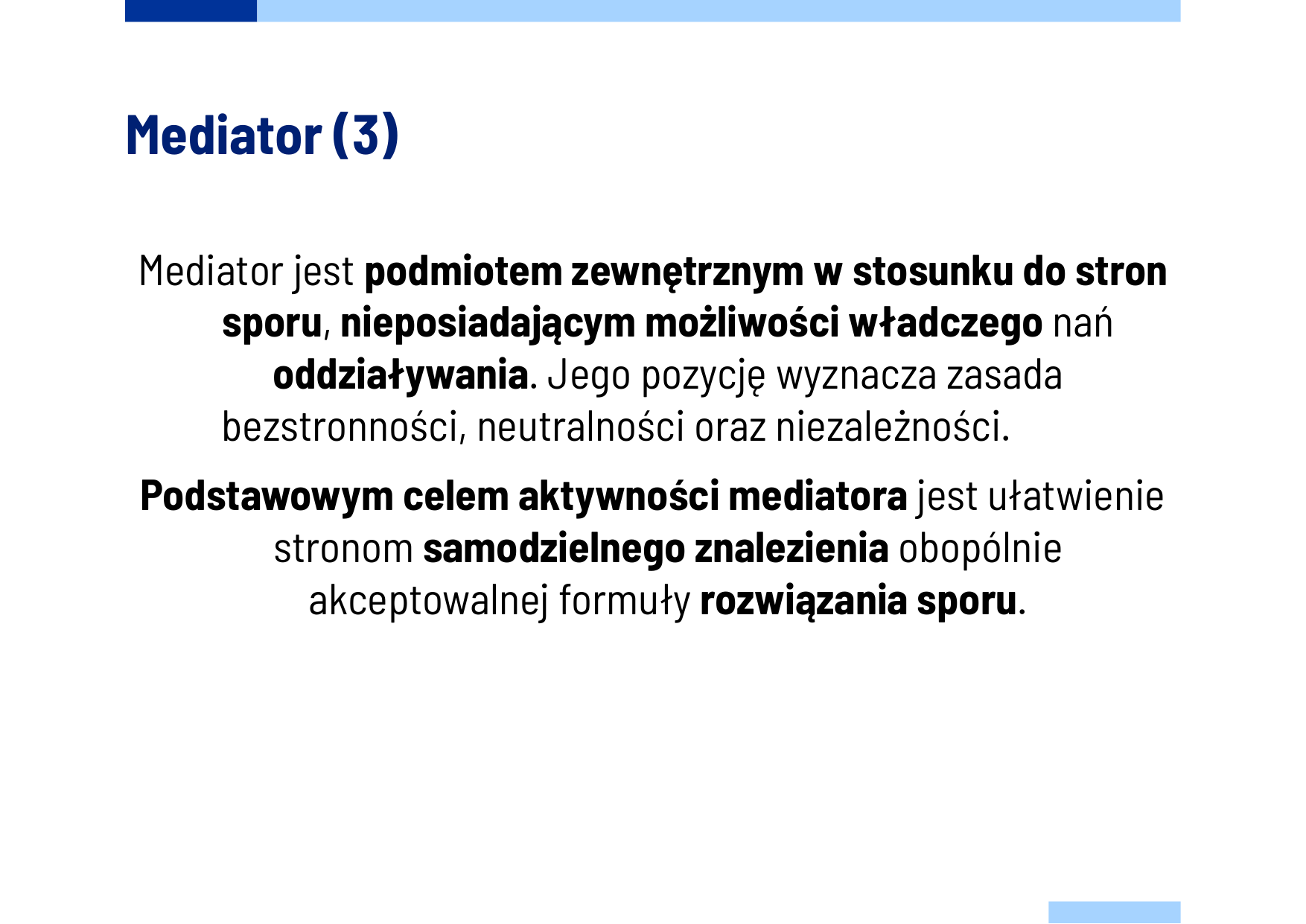

# Mediator (3)
Mediator jest podmiotem zewnętrznym w stosunku do stron sporu, nieposiadającym możliwości władczego nań oddziaływania. Jego pozycję wyznacza zasada bezstronności, neutralności oraz niezależności.
Podstawowym celem aktywności mediatora jest ułatwienie stronom samodzielnego znalezienia obopólnie akceptowalnej formuły rozwiązania sporu.